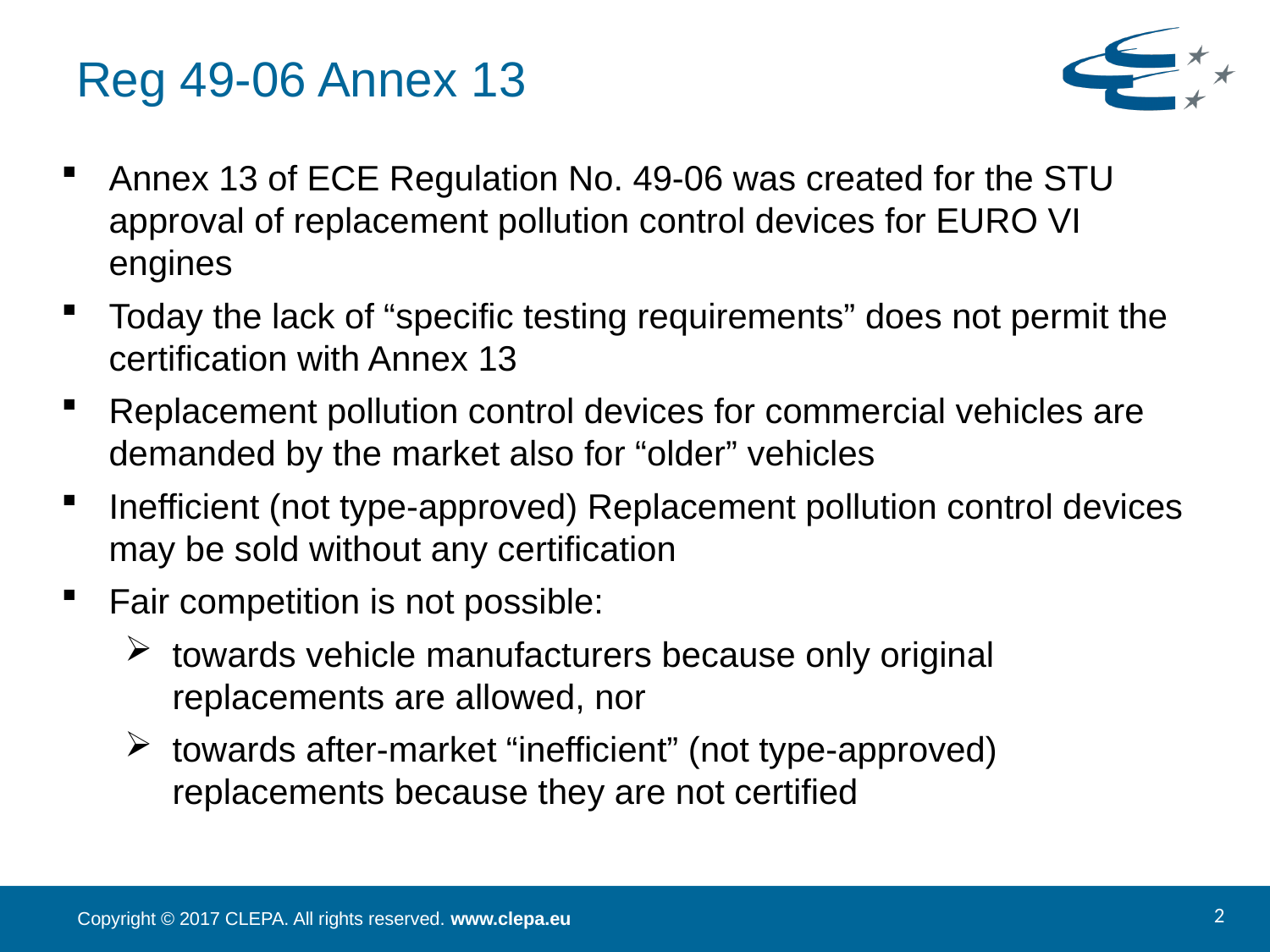

# Reg 49-06 Annex 13
Annex 13 of ECE Regulation No. 49-06 was created for the STU approval of replacement pollution control devices for EURO VI engines
Today the lack of “specific testing requirements” does not permit the certification with Annex 13
Replacement pollution control devices for commercial vehicles are demanded by the market also for “older” vehicles
Inefficient (not type-approved) Replacement pollution control devices may be sold without any certification
Fair competition is not possible:
towards vehicle manufacturers because only original replacements are allowed, nor
towards after-market “inefficient” (not type-approved) replacements because they are not certified
2